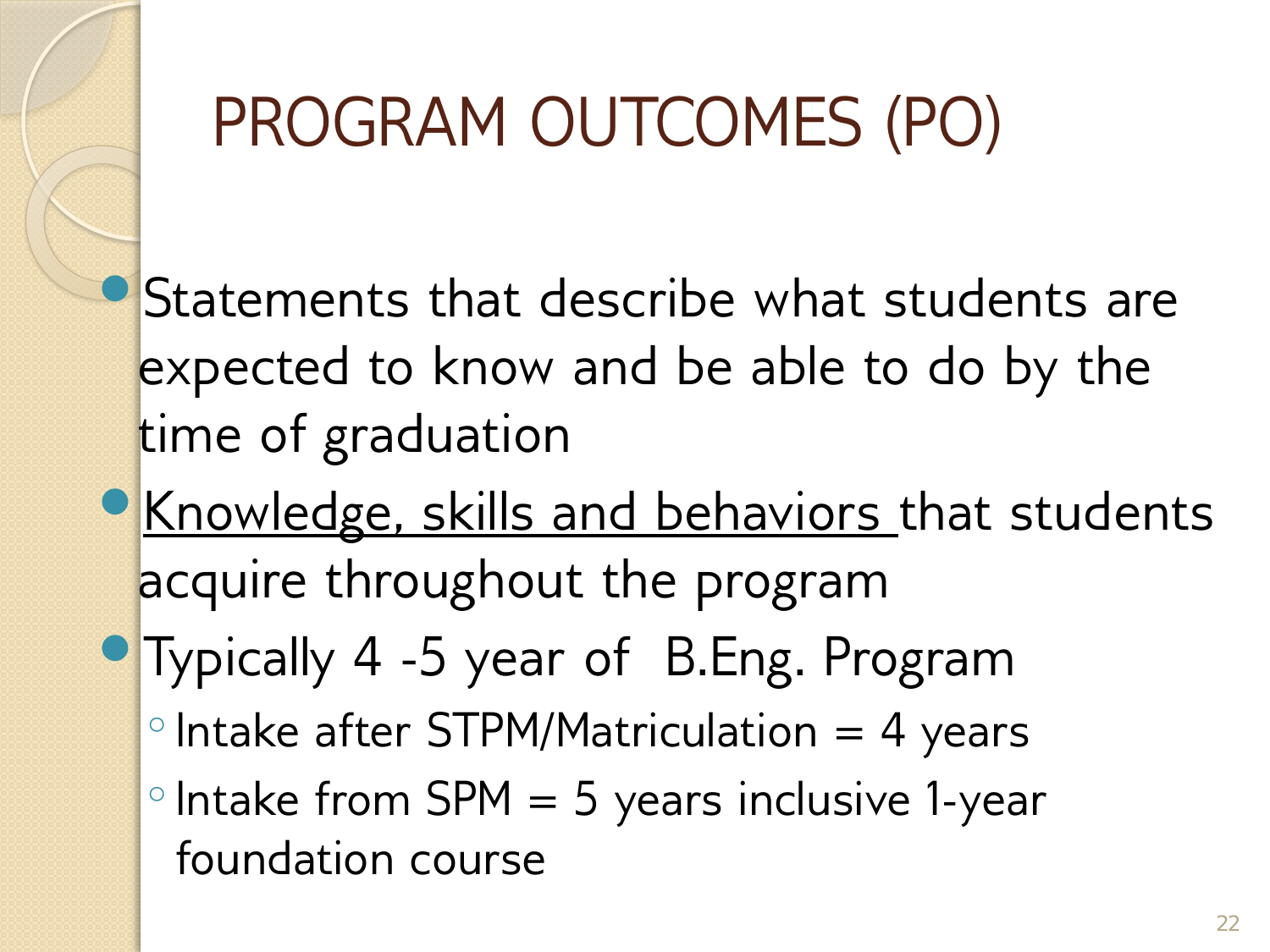

# PROGRAM OUTCOMES (PO)
Statements that describe what students are expected to know and be able to do by the time of graduation
Knowledge, skills and behaviors that students acquire throughout the program
Typically 4 -5 year of  B.Eng. Program
Intake after STPM/Matriculation = 4 years
Intake from SPM = 5 years inclusive 1-year foundation course
22